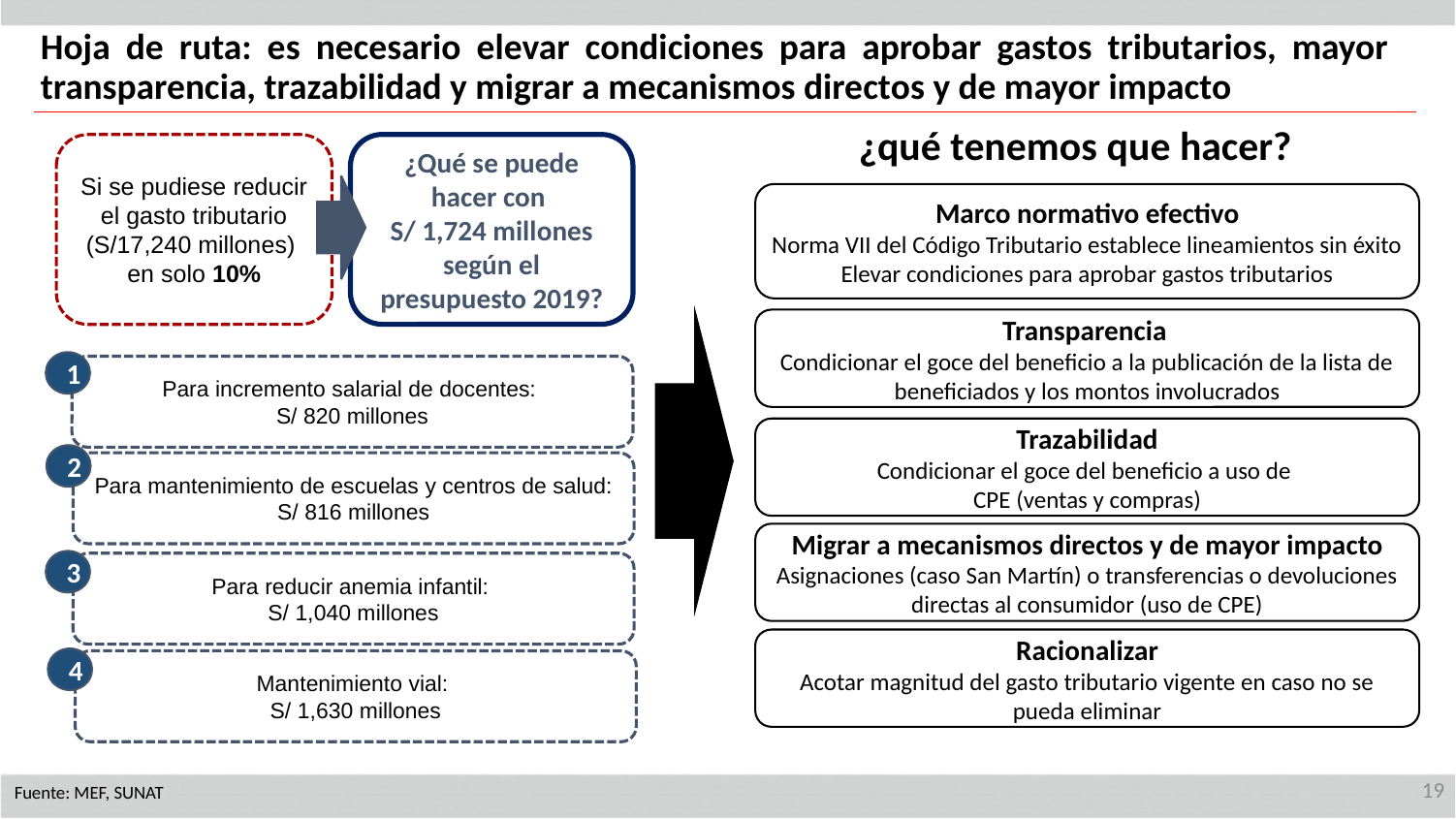

Marco normativo efectivo
Norma VII del Código Tributario establece lineamientos sin éxito
Elevar condiciones para aprobar gastos tributarios
Hoja de ruta: es necesario elevar condiciones para aprobar gastos tributarios, mayor transparencia, trazabilidad y migrar a mecanismos directos y de mayor impacto
Transparencia
Condicionar el goce del beneficio a la publicación de la lista de beneficiados y los montos involucrados
¿qué tenemos que hacer?
¿Qué se puede hacer con
S/ 1,724 millones según el presupuesto 2019?
Si se pudiese reducir el gasto tributario (S/17,240 millones)  en solo 10%
Trazabilidad
Condicionar el goce del beneficio a uso de
CPE (ventas y compras)

Migrar a mecanismos directos y de mayor impacto
Asignaciones (caso San Martín) o transferencias o devoluciones directas al consumidor (uso de CPE)

Racionalizar
Acotar magnitud del gasto tributario vigente en caso no se pueda eliminar
1
Para incremento salarial de docentes:
S/ 820 millones
2
Para mantenimiento de escuelas y centros de salud:
S/ 816 millones
3
Para reducir anemia infantil:
S/ 1,040 millones
4
Mantenimiento vial:
S/ 1,630 millones
19
Fuente: MEF, SUNAT